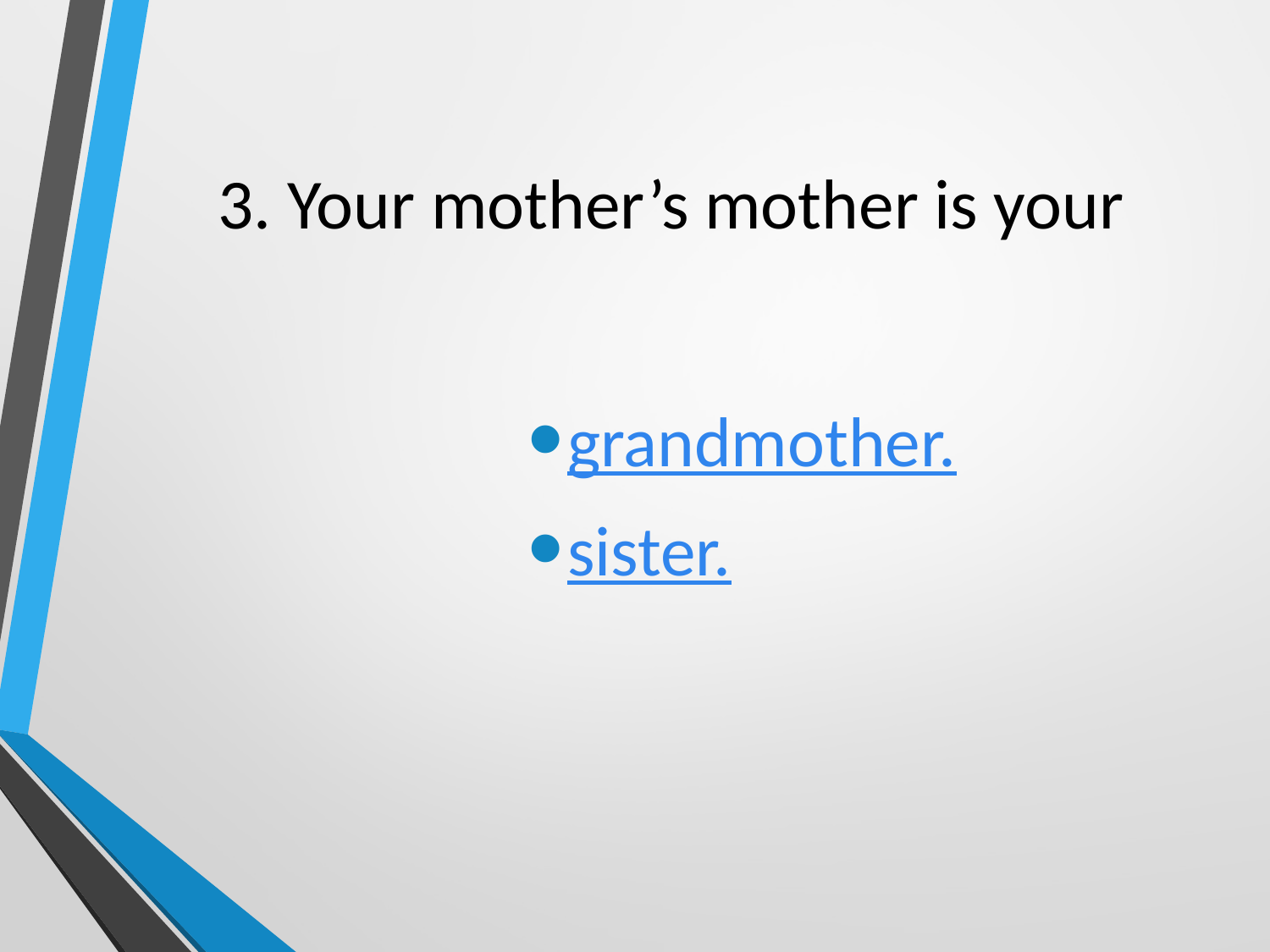

# 3. Your mother’s mother is your
grandmother.
sister.